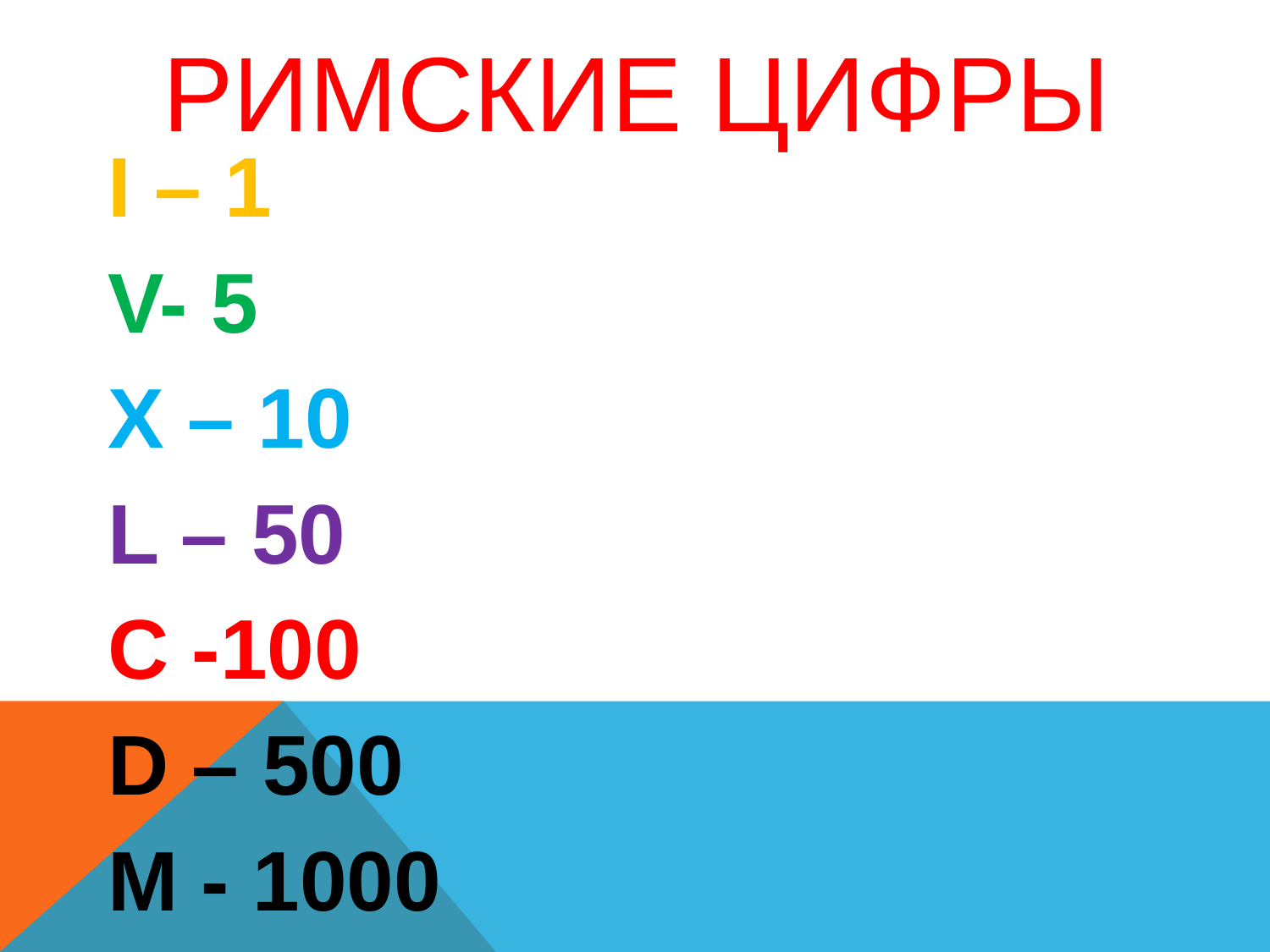

# Римские цифры
I – 1
V- 5
X – 10
L – 50
C -100
D – 500
M - 1000